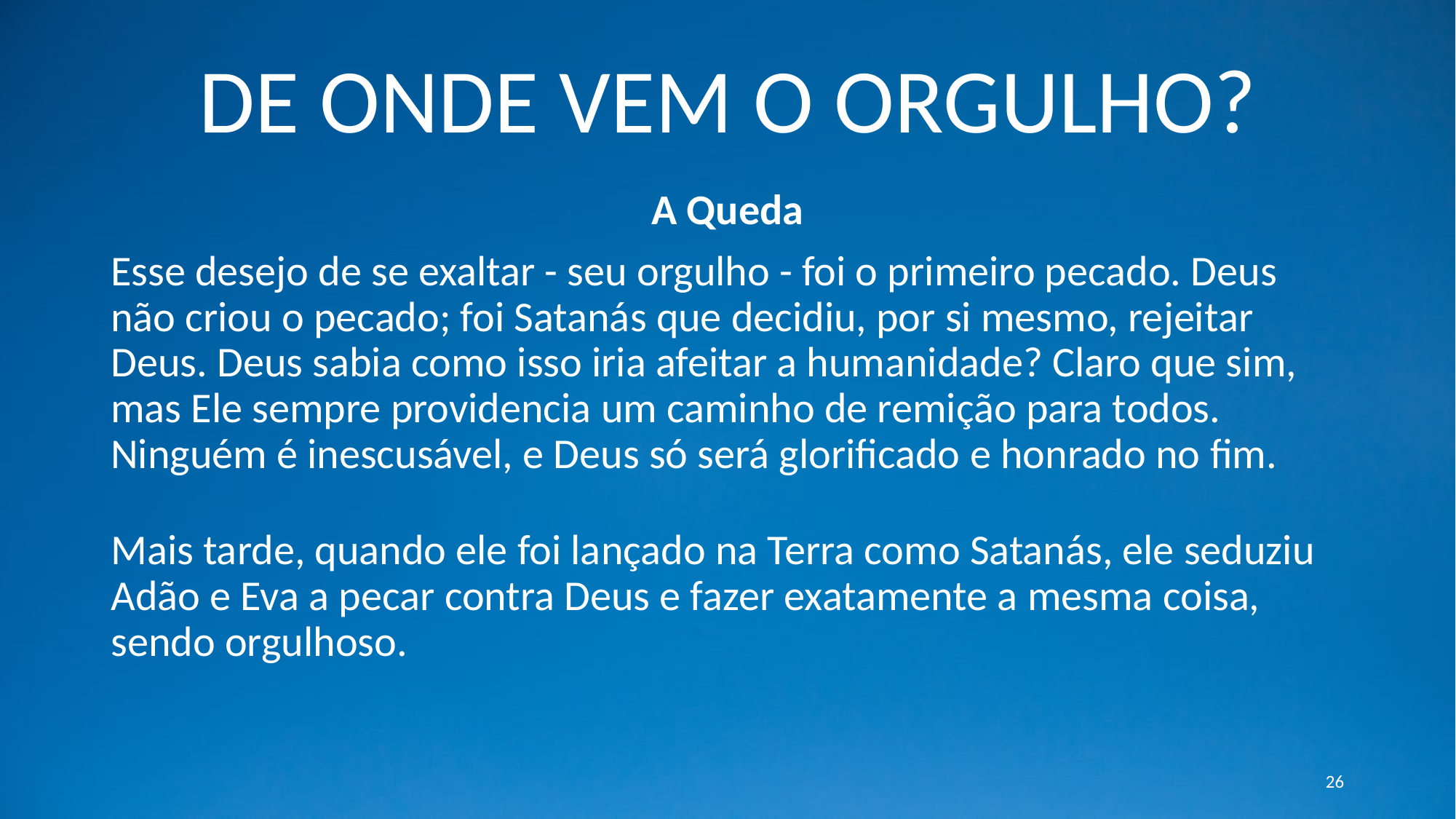

# DE ONDE VEM O ORGULHO?
A Queda
Esse desejo de se exaltar - seu orgulho - foi o primeiro pecado. Deus não criou o pecado; foi Satanás que decidiu, por si mesmo, rejeitar Deus. Deus sabia como isso iria afeitar a humanidade? Claro que sim, mas Ele sempre providencia um caminho de remição para todos. Ninguém é inescusável, e Deus só será glorificado e honrado no fim.

Mais tarde, quando ele foi lançado na Terra como Satanás, ele seduziu Adão e Eva a pecar contra Deus e fazer exatamente a mesma coisa, sendo orgulhoso.

26